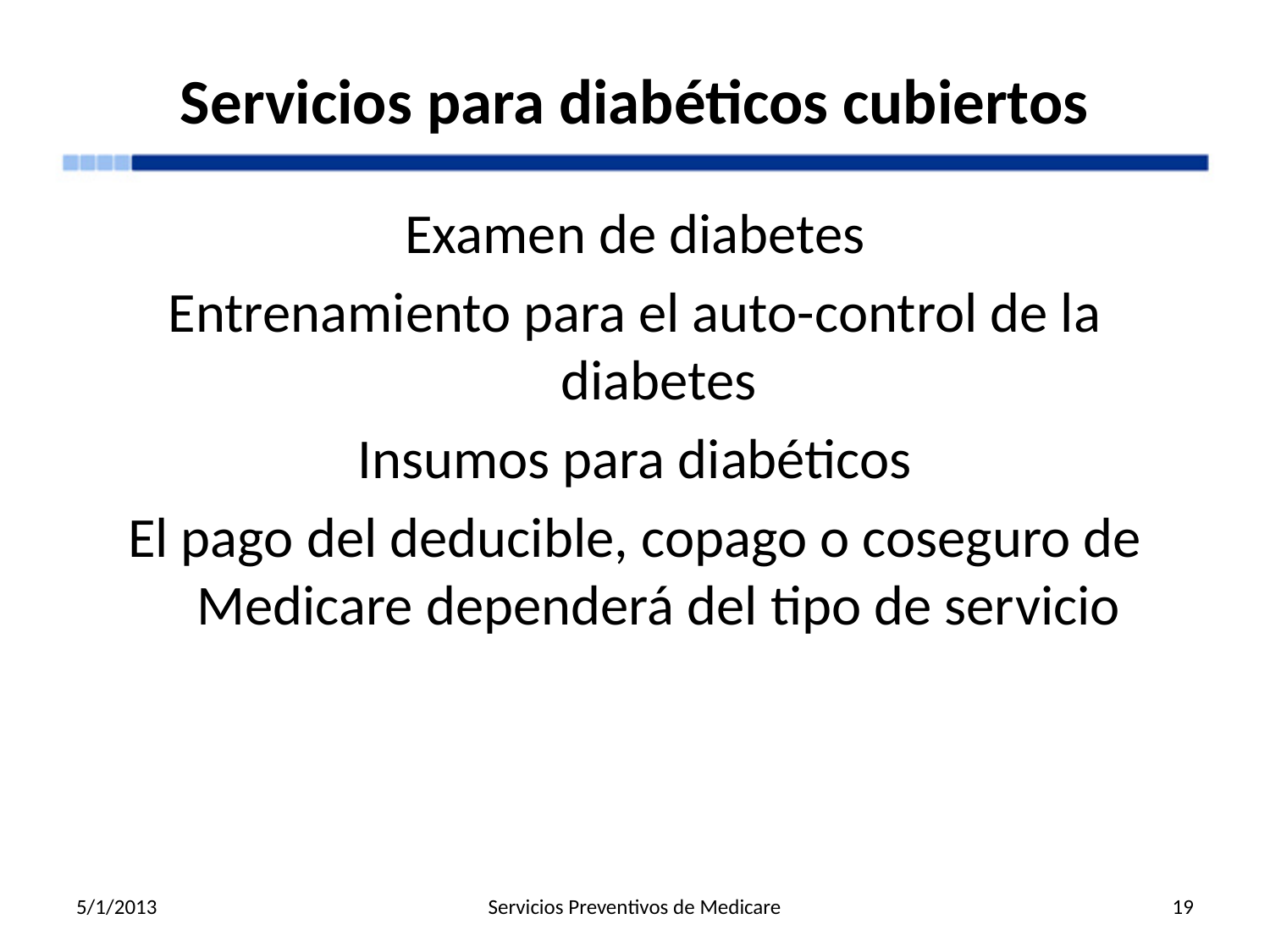

# Servicios para diabéticos cubiertos
Examen de diabetes
Entrenamiento para el auto-control de la diabetes
Insumos para diabéticos
El pago del deducible, copago o coseguro de Medicare dependerá del tipo de servicio

5/1/2013
Servicios Preventivos de Medicare
19